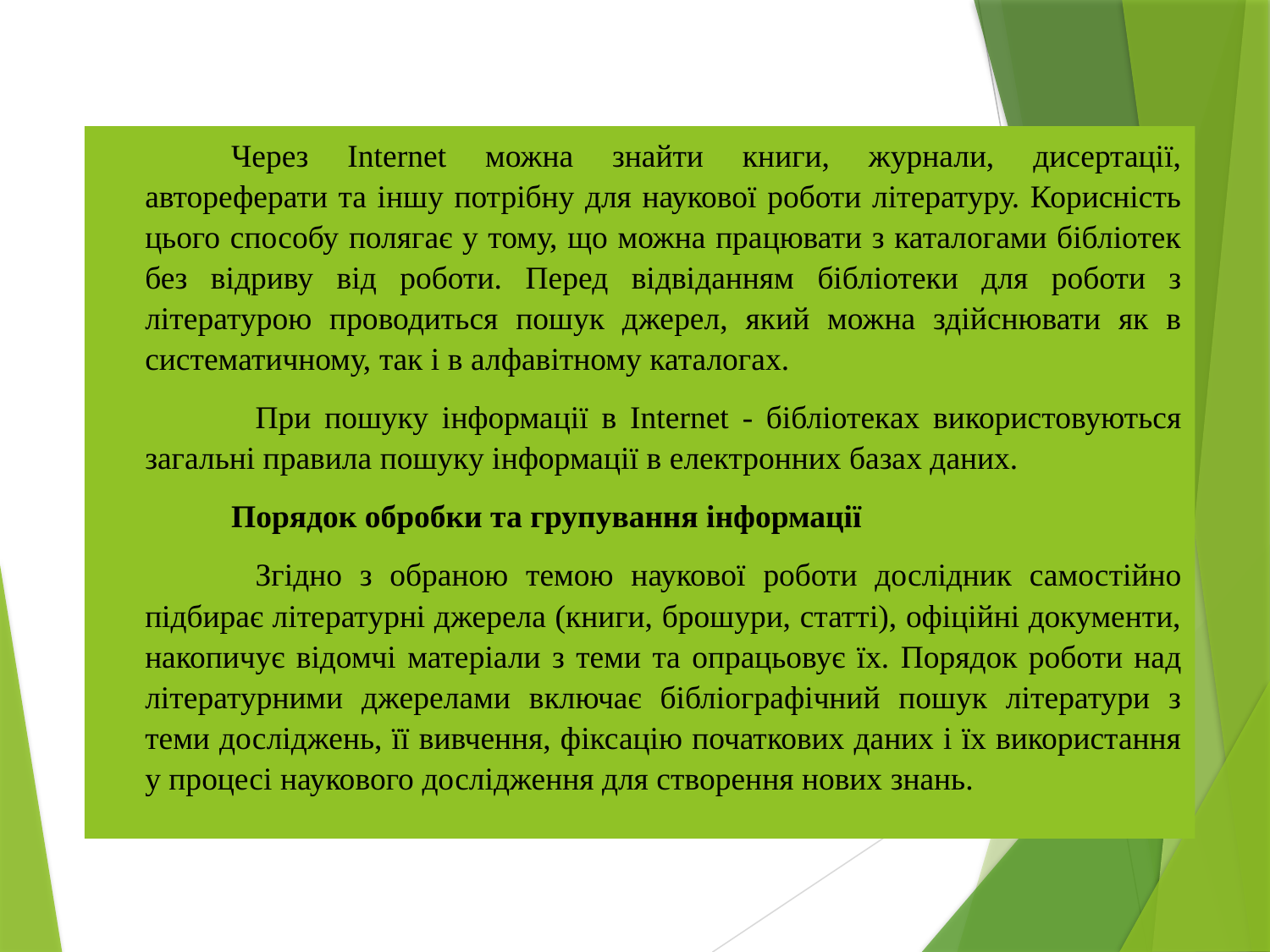

Через Internet можна знайти книги, журнали, дисертації, автореферати та іншу потрібну для наукової роботи літературу. Корисність цього способу полягає у тому, що можна працювати з каталогами бібліотек без відриву від роботи. Перед відвіданням бібліотеки для роботи з літературою проводиться пошук джерел, який можна здійснювати як в систематичному, так і в алфавітному каталогах.
   При пошуку інформації в Internet - бібліотеках використовуються загальні правила пошуку інформації в електронних базах даних.
Порядок обробки та групування інформації
   Згідно з обраною темою наукової роботи дослідник самостійно підбирає літературні джерела (книги, брошури, статті), офіційні документи, накопичує відомчі матеріали з теми та опрацьовує їх. Порядок роботи над літературними джерелами включає бібліографічний пошук літератури з теми досліджень, її вивчення, фіксацію початкових даних і їх використання у процесі наукового дослідження для створення нових знань.